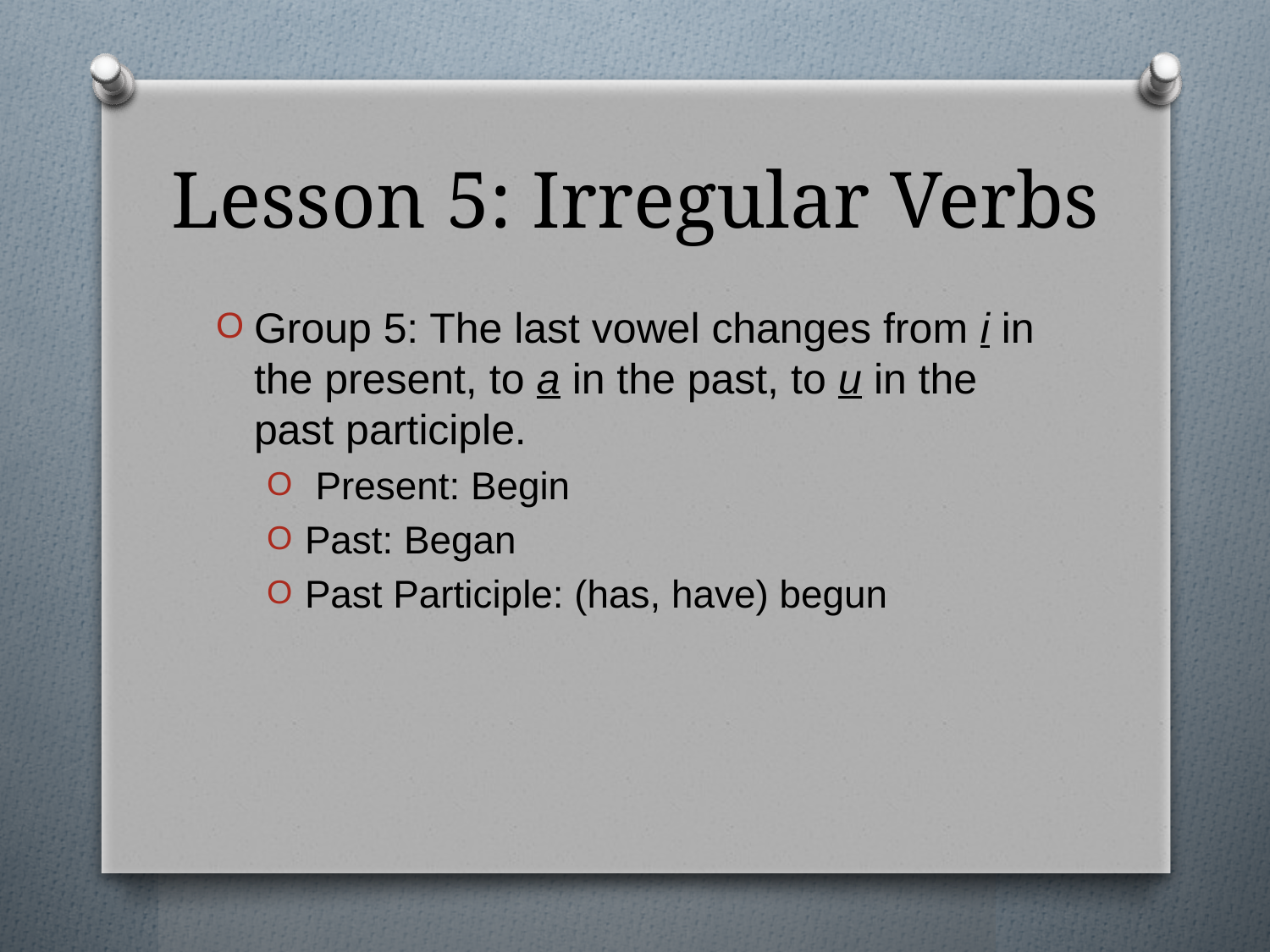

# Lesson 5: Irregular Verbs
Group 5: The last vowel changes from i in the present, to a in the past, to u in the past participle.
 Present: Begin
Past: Began
Past Participle: (has, have) begun